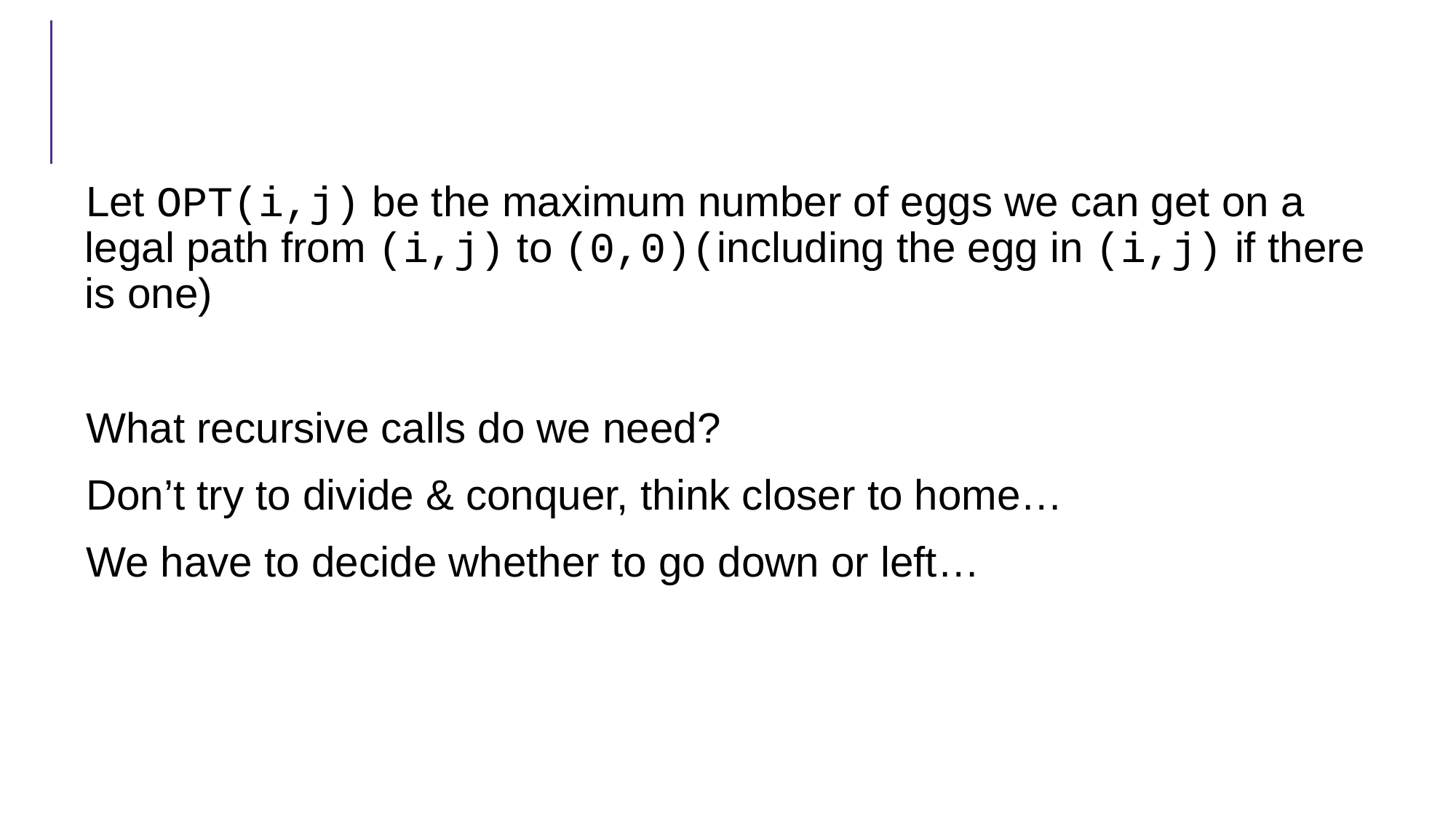

#
Let OPT(i,j) be the maximum number of eggs we can get on a legal path from (i,j) to (0,0)(including the egg in (i,j) if there is one)

What recursive calls do we need?
Don’t try to divide & conquer, think closer to home…
We have to decide whether to go down or left…